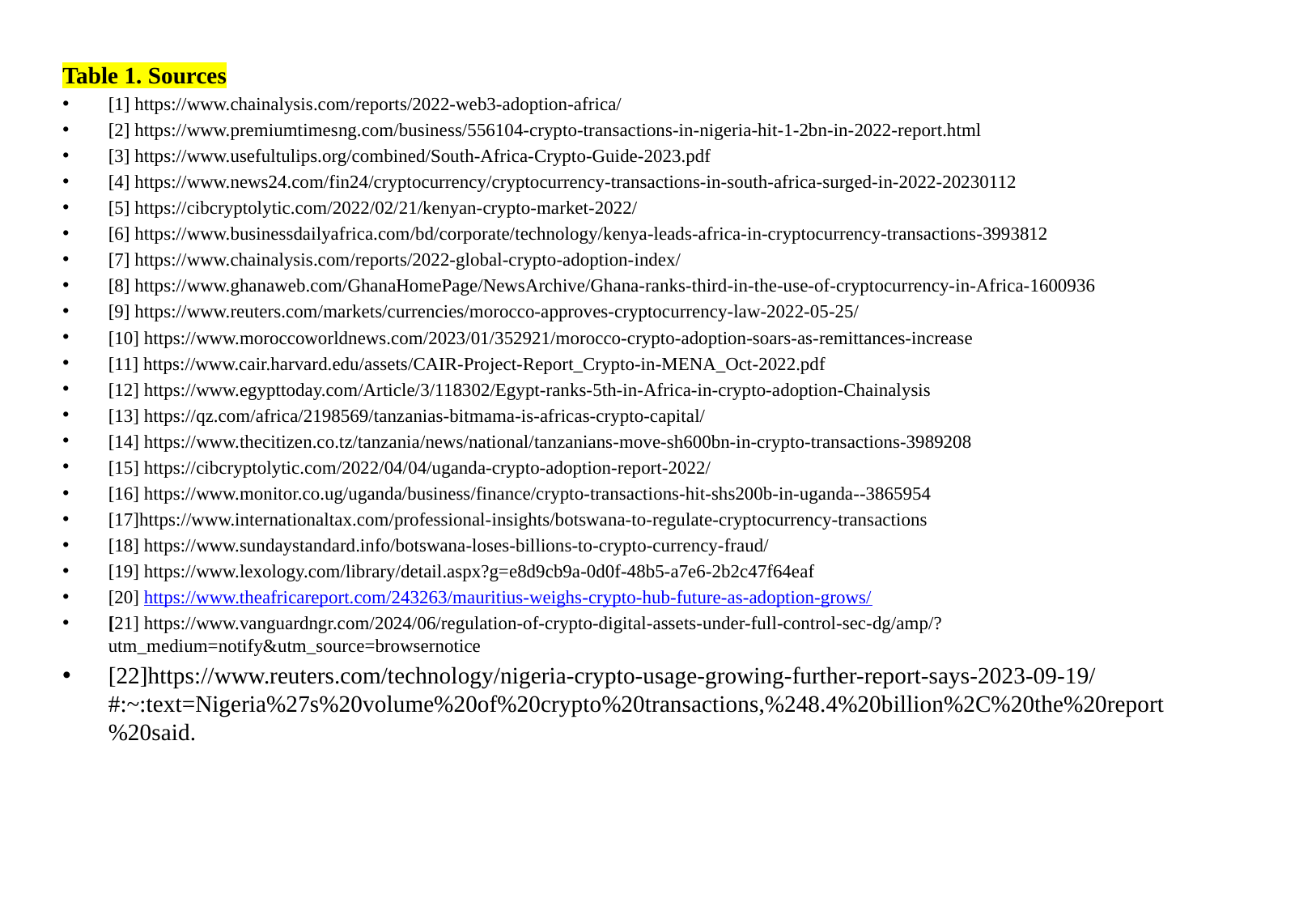

Table 1. Sources
[1] https://www.chainalysis.com/reports/2022-web3-adoption-africa/
[2] https://www.premiumtimesng.com/business/556104-crypto-transactions-in-nigeria-hit-1-2bn-in-2022-report.html
[3] https://www.usefultulips.org/combined/South-Africa-Crypto-Guide-2023.pdf
[4] https://www.news24.com/fin24/cryptocurrency/cryptocurrency-transactions-in-south-africa-surged-in-2022-20230112
[5] https://cibcryptolytic.com/2022/02/21/kenyan-crypto-market-2022/
[6] https://www.businessdailyafrica.com/bd/corporate/technology/kenya-leads-africa-in-cryptocurrency-transactions-3993812
[7] https://www.chainalysis.com/reports/2022-global-crypto-adoption-index/
[8] https://www.ghanaweb.com/GhanaHomePage/NewsArchive/Ghana-ranks-third-in-the-use-of-cryptocurrency-in-Africa-1600936
[9] https://www.reuters.com/markets/currencies/morocco-approves-cryptocurrency-law-2022-05-25/
[10] https://www.moroccoworldnews.com/2023/01/352921/morocco-crypto-adoption-soars-as-remittances-increase
[11] https://www.cair.harvard.edu/assets/CAIR-Project-Report_Crypto-in-MENA_Oct-2022.pdf
[12] https://www.egypttoday.com/Article/3/118302/Egypt-ranks-5th-in-Africa-in-crypto-adoption-Chainalysis
[13] https://qz.com/africa/2198569/tanzanias-bitmama-is-africas-crypto-capital/
[14] https://www.thecitizen.co.tz/tanzania/news/national/tanzanians-move-sh600bn-in-crypto-transactions-3989208
[15] https://cibcryptolytic.com/2022/04/04/uganda-crypto-adoption-report-2022/
[16] https://www.monitor.co.ug/uganda/business/finance/crypto-transactions-hit-shs200b-in-uganda--3865954
[17]https://www.internationaltax.com/professional-insights/botswana-to-regulate-cryptocurrency-transactions
[18] https://www.sundaystandard.info/botswana-loses-billions-to-crypto-currency-fraud/
[19] https://www.lexology.com/library/detail.aspx?g=e8d9cb9a-0d0f-48b5-a7e6-2b2c47f64eaf
[20] https://www.theafricareport.com/243263/mauritius-weighs-crypto-hub-future-as-adoption-grows/
[21] https://www.vanguardngr.com/2024/06/regulation-of-crypto-digital-assets-under-full-control-sec-dg/amp/?utm_medium=notify&utm_source=browsernotice
[22]https://www.reuters.com/technology/nigeria-crypto-usage-growing-further-report-says-2023-09-19/#:~:text=Nigeria%27s%20volume%20of%20crypto%20transactions,%248.4%20billion%2C%20the%20report%20said.